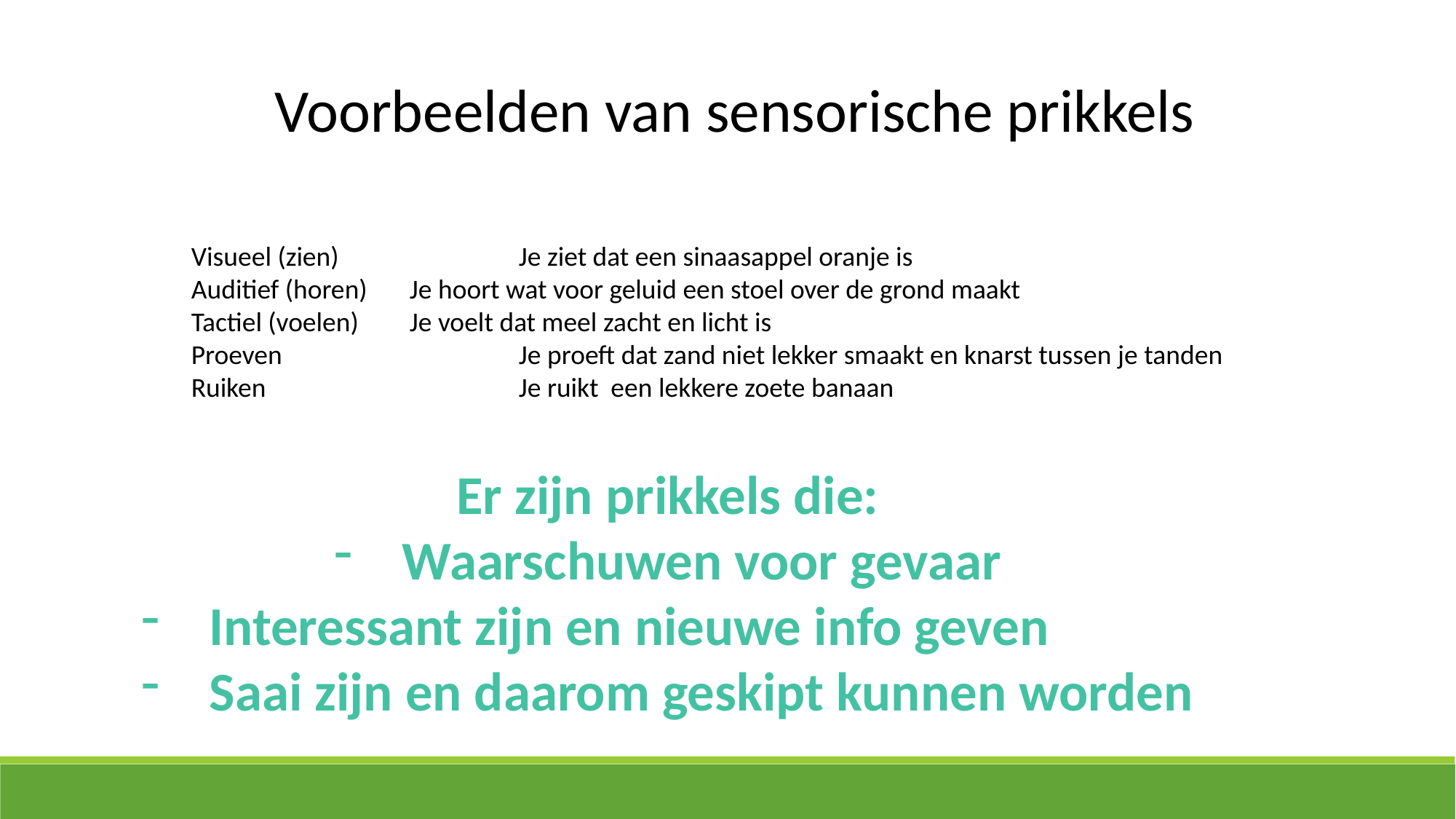

Voorbeelden van sensorische prikkels
Visueel (zien)		Je ziet dat een sinaasappel oranje is
Auditief (horen)	Je hoort wat voor geluid een stoel over de grond maakt
Tactiel (voelen)	Je voelt dat meel zacht en licht is
Proeven			Je proeft dat zand niet lekker smaakt en knarst tussen je tanden
Ruiken			Je ruikt  een lekkere zoete banaan
Er zijn prikkels die:
Waarschuwen voor gevaar
Interessant zijn en nieuwe info geven
Saai zijn en daarom geskipt kunnen worden